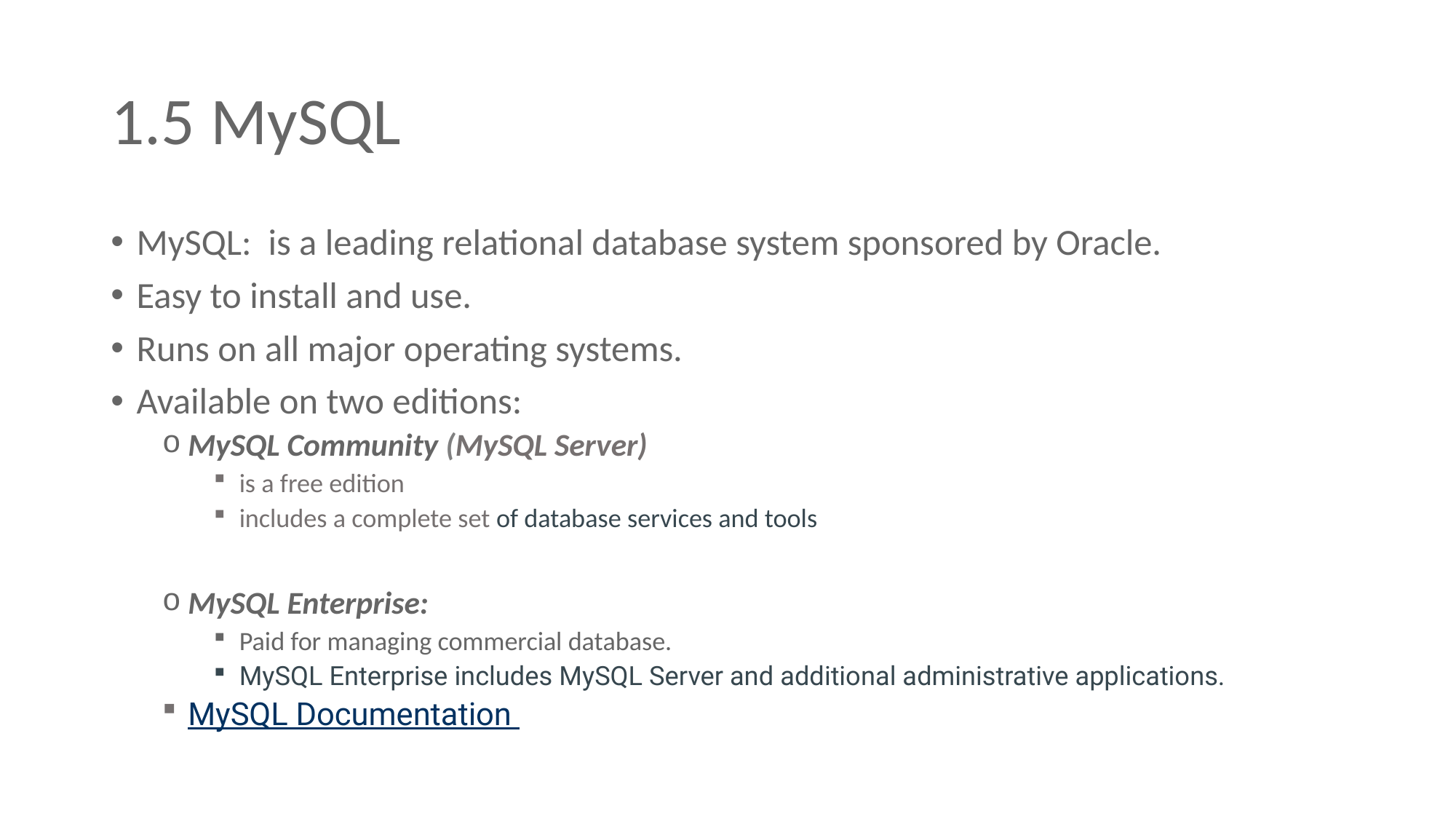

# 1.5 MySQL
MySQL:  is a leading relational database system sponsored by Oracle.
Easy to install and use.
Runs on all major operating systems.
Available on two editions:
MySQL Community (MySQL Server)
is a free edition
includes a complete set of database services and tools

MySQL Enterprise:
Paid for managing commercial database.
MySQL Enterprise includes MySQL Server and additional administrative applications.
MySQL Documentation